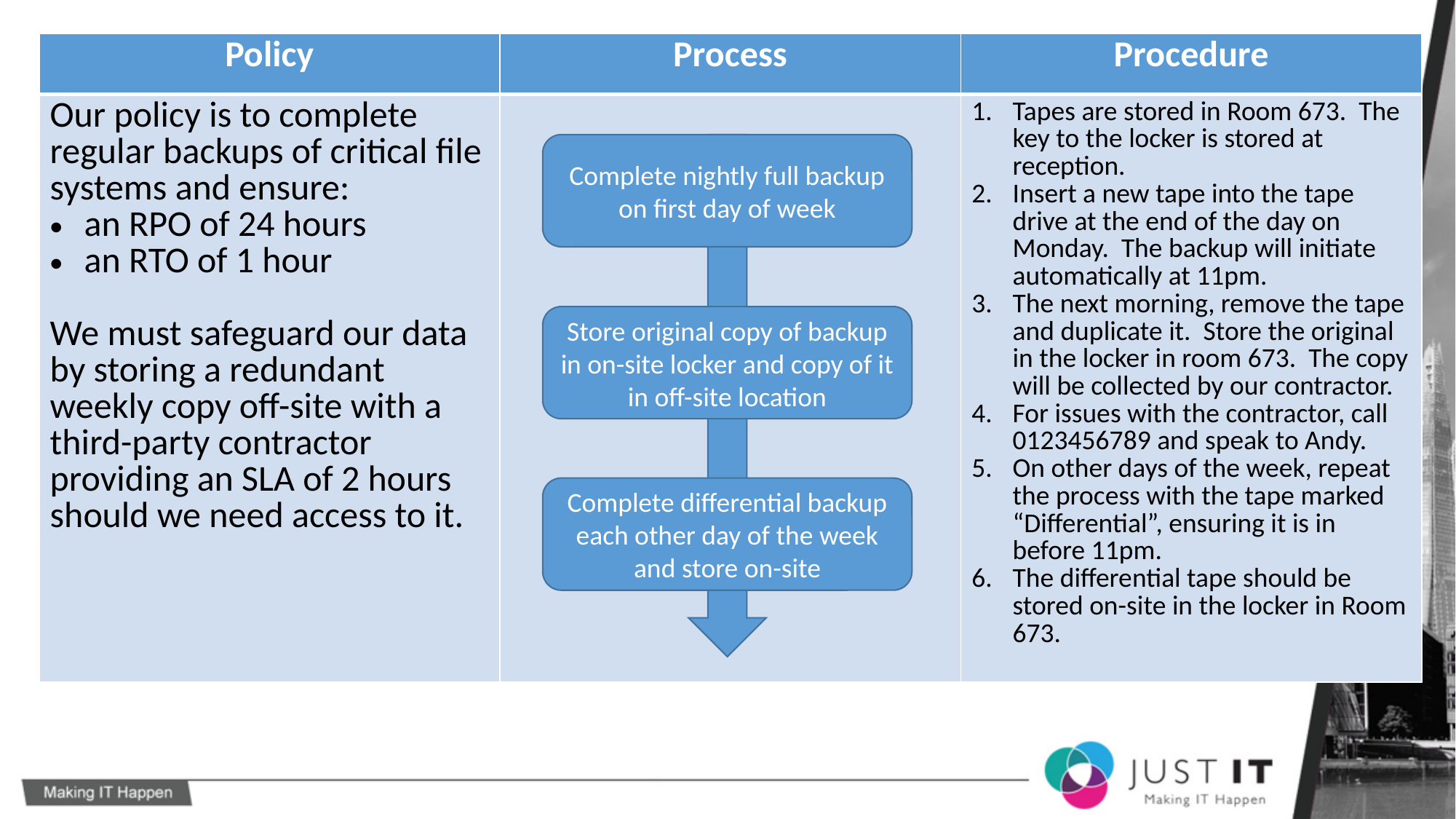

| Policy | Process | Procedure |
| --- | --- | --- |
| Our policy is to complete regular backups of critical file systems and ensure: an RPO of 24 hours an RTO of 1 hour We must safeguard our data by storing a redundant weekly copy off-site with a third-party contractor providing an SLA of 2 hours should we need access to it. |  | Tapes are stored in Room 673. The key to the locker is stored at reception. Insert a new tape into the tape drive at the end of the day on Monday. The backup will initiate automatically at 11pm. The next morning, remove the tape and duplicate it. Store the original in the locker in room 673. The copy will be collected by our contractor. For issues with the contractor, call 0123456789 and speak to Andy. On other days of the week, repeat the process with the tape marked “Differential”, ensuring it is in before 11pm. The differential tape should be stored on-site in the locker in Room 673. |
Complete nightly full backup on first day of week

Store original copy of backup in on-site locker and copy of it in off-site location
Complete differential backup each other day of the week and store on-site